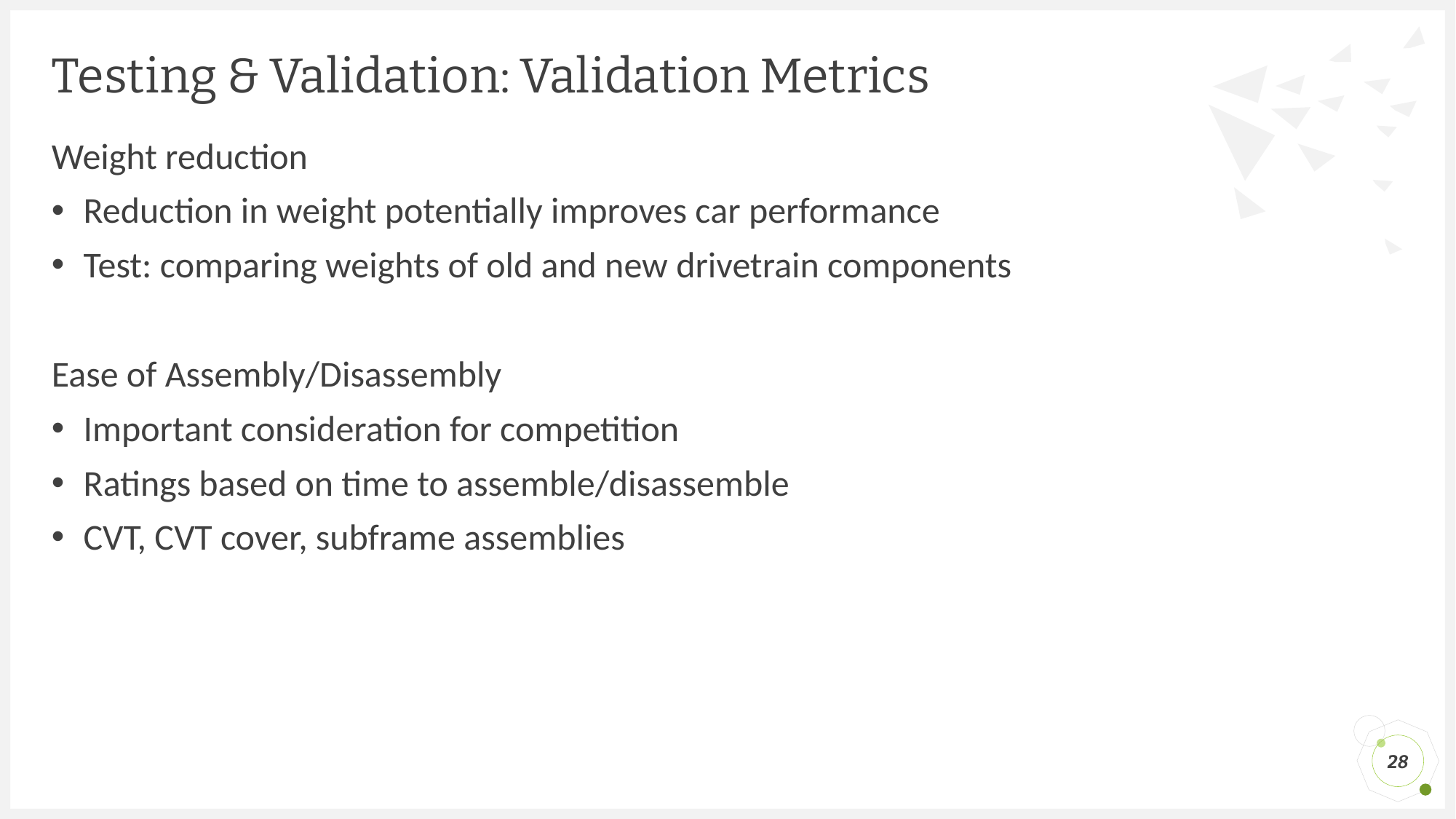

# Testing & Validation: Validation Metrics
Weight reduction
Reduction in weight potentially improves car performance
Test: comparing weights of old and new drivetrain components

Ease of Assembly/Disassembly
Important consideration for competition
Ratings based on time to assemble/disassemble
CVT, CVT cover, subframe assemblies

28